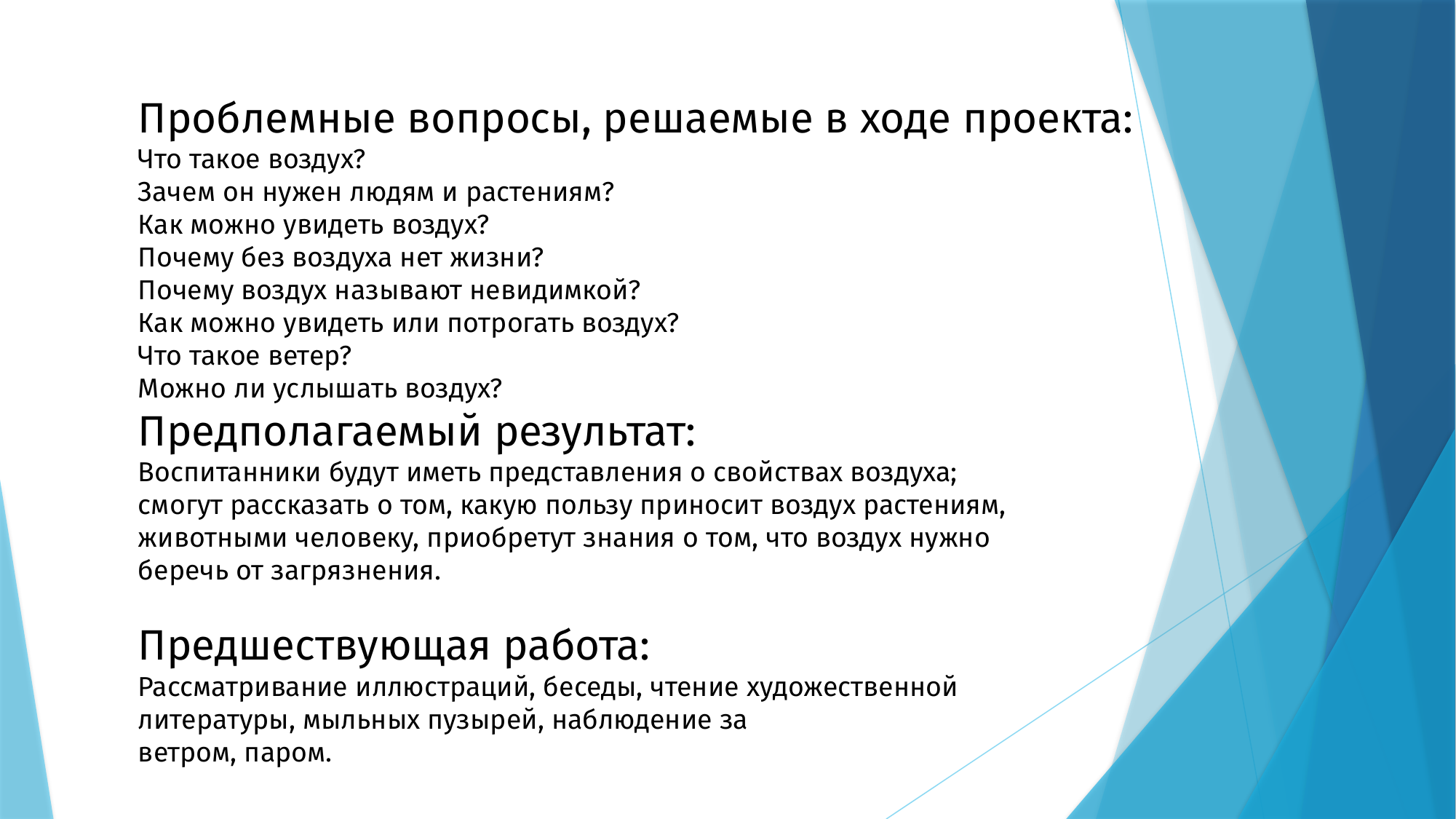

Проблемные вопросы, решаемые в ходе проекта:
Что такое воздух?
Зачем он нужен людям и растениям?
Как можно увидеть воздух?
Почему без воздуха нет жизни?
Почему воздух называют невидимкой?
Как можно увидеть или потрогать воздух?
Что такое ветер?
Можно ли услышать воздух?
Предполагаемый результат:
Воспитанники будут иметь представления о свойствах воздуха;
смогут рассказать о том, какую пользу приносит воздух растениям,
животными человеку, приобретут знания о том, что воздух нужно
беречь от загрязнения.

Предшествующая работа:
Рассматривание иллюстраций, беседы, чтение художественной
литературы, мыльных пузырей, наблюдение за
ветром, паром.